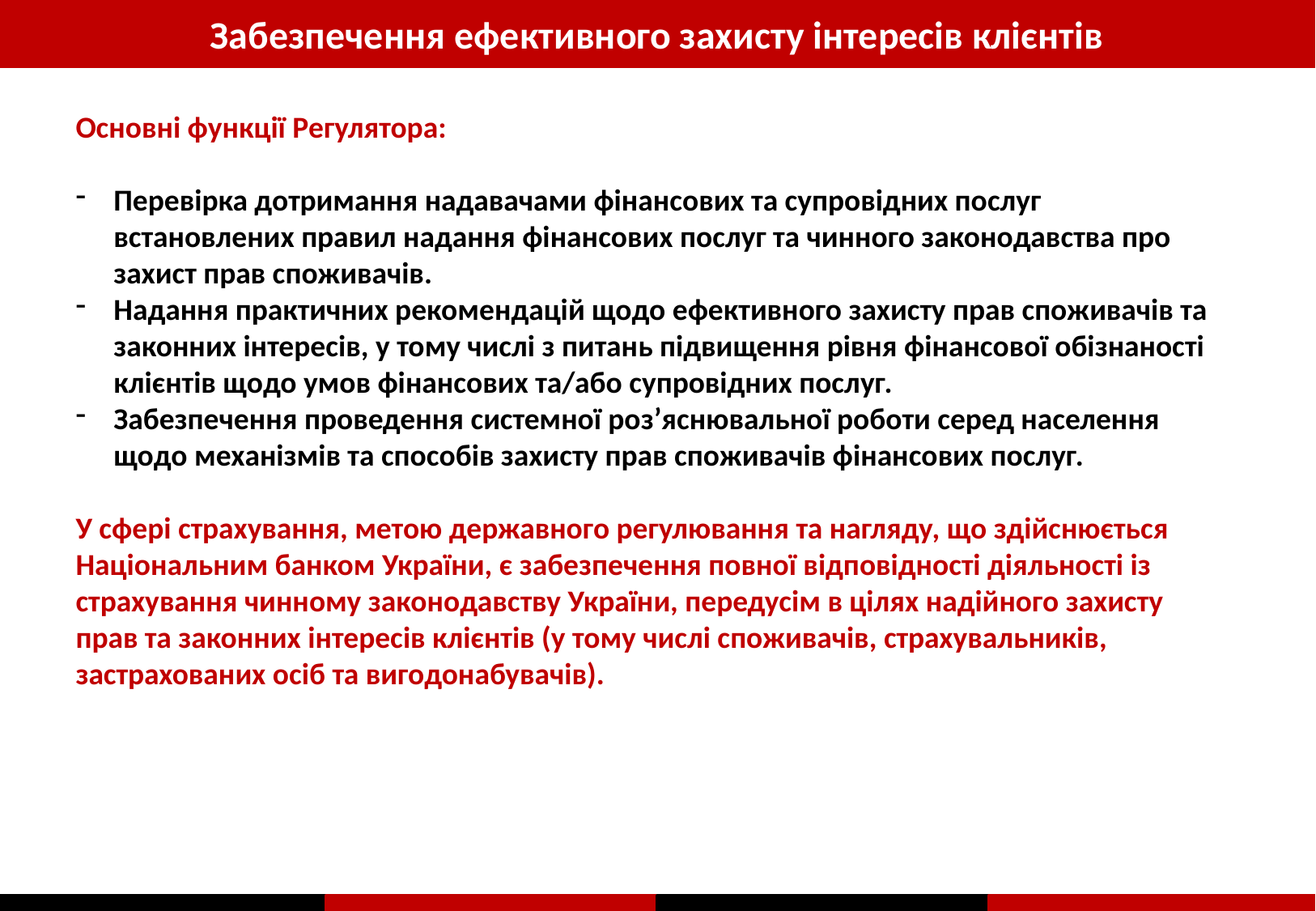

Забезпечення ефективного захисту інтересів клієнтів
Основні функції Регулятора:

Перевірка дотримання надавачами фінансових та супровідних послуг встановлених правил надання фінансових послуг та чинного законодавства про захист прав споживачів.
Надання практичних рекомендацій щодо ефективного захисту прав споживачів та законних інтересів, у тому числі з питань підвищення рівня фінансової обізнаності клієнтів щодо умов фінансових та/або супровідних послуг.
Забезпечення проведення системної роз’яснювальної роботи серед населення щодо механізмів та способів захисту прав споживачів фінансових послуг.

У сфері страхування, метою державного регулювання та нагляду, що здійснюється Національним банком України, є забезпечення повної відповідності діяльності із страхування чинному законодавству України, передусім в цілях надійного захисту прав та законних інтересів клієнтів (у тому числі споживачів, страхувальників, застрахованих осіб та вигодонабувачів).